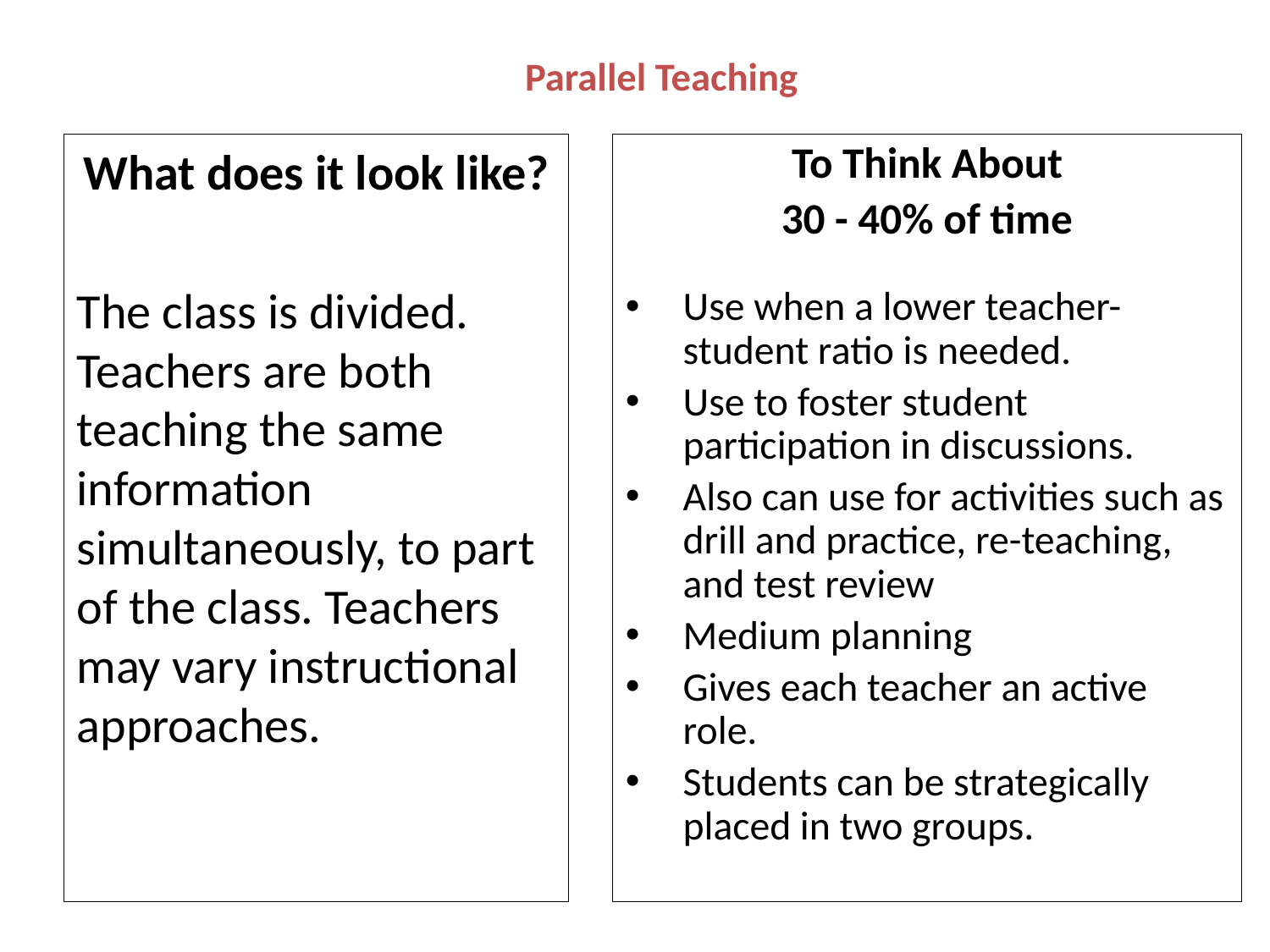

# Parallel Teaching
What does it look like?

The class is divided. Teachers are both teaching the same information simultaneously, to part of the class. Teachers may vary instructional approaches.
To Think About
30 - 40% of time

Use when a lower teacher-student ratio is needed.
Use to foster student participation in discussions.
Also can use for activities such as drill and practice, re-teaching, and test review
Medium planning
Gives each teacher an active role.
Students can be strategically placed in two groups.